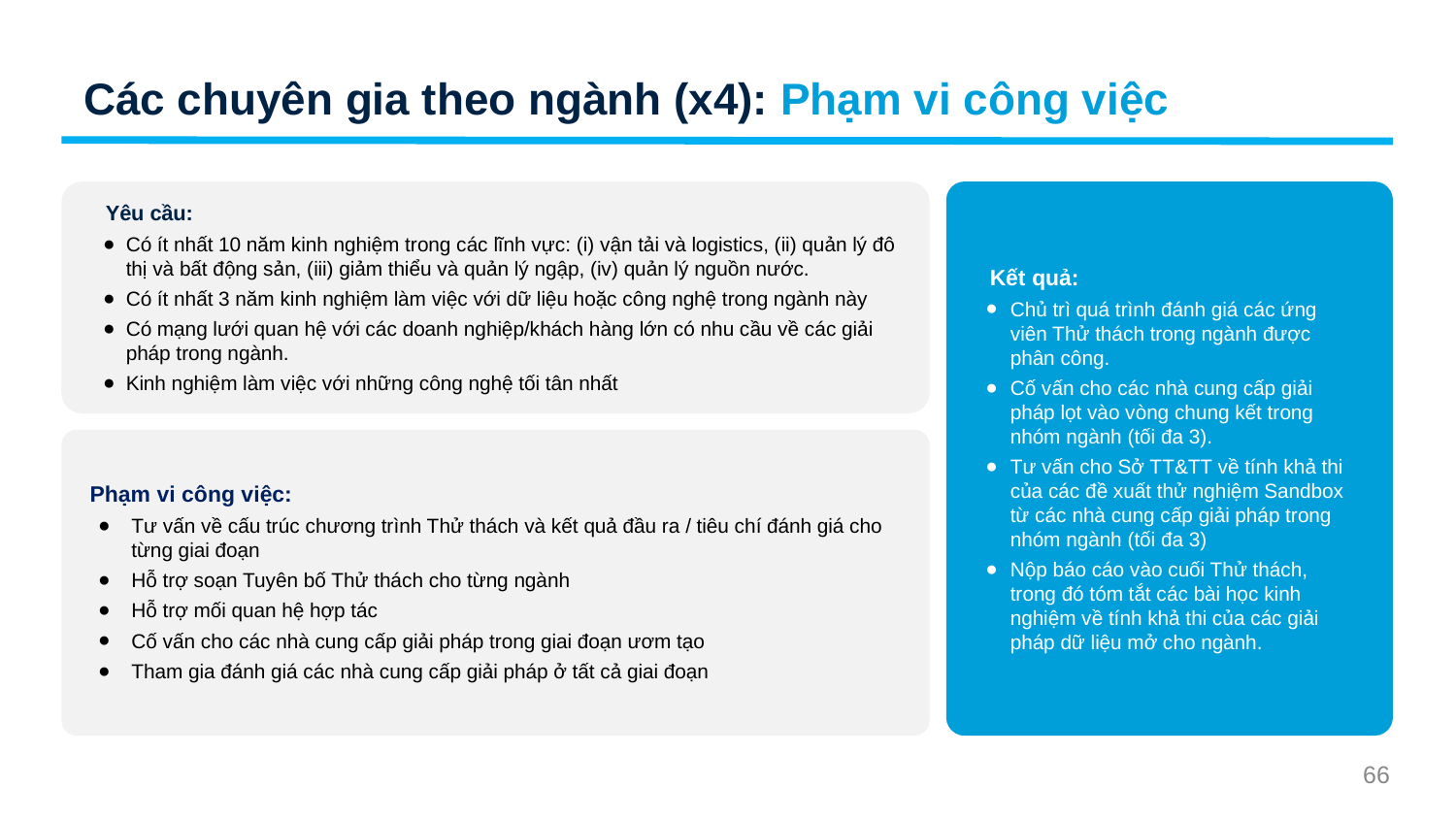

Các chuyên gia theo ngành (x4): Phạm vi công việc
Yêu cầu:
Có ít nhất 10 năm kinh nghiệm trong các lĩnh vực: (i) vận tải và logistics, (ii) quản lý đô thị và bất động sản, (iii) giảm thiểu và quản lý ngập, (iv) quản lý nguồn nước.
Có ít nhất 3 năm kinh nghiệm làm việc với dữ liệu hoặc công nghệ trong ngành này
Có mạng lưới quan hệ với các doanh nghiệp/khách hàng lớn có nhu cầu về các giải pháp trong ngành.
Kinh nghiệm làm việc với những công nghệ tối tân nhất
Kết quả:
Chủ trì quá trình đánh giá các ứng viên Thử thách trong ngành được phân công.
Cố vấn cho các nhà cung cấp giải pháp lọt vào vòng chung kết trong nhóm ngành (tối đa 3).
Tư vấn cho Sở TT&TT về tính khả thi của các đề xuất thử nghiệm Sandbox từ các nhà cung cấp giải pháp trong nhóm ngành (tối đa 3)
Nộp báo cáo vào cuối Thử thách, trong đó tóm tắt các bài học kinh nghiệm về tính khả thi của các giải pháp dữ liệu mở cho ngành.
 Phạm vi công việc:
Tư vấn về cấu trúc chương trình Thử thách và kết quả đầu ra / tiêu chí đánh giá cho từng giai đoạn
Hỗ trợ soạn Tuyên bố Thử thách cho từng ngành
Hỗ trợ mối quan hệ hợp tác
Cố vấn cho các nhà cung cấp giải pháp trong giai đoạn ươm tạo
Tham gia đánh giá các nhà cung cấp giải pháp ở tất cả giai đoạn
66